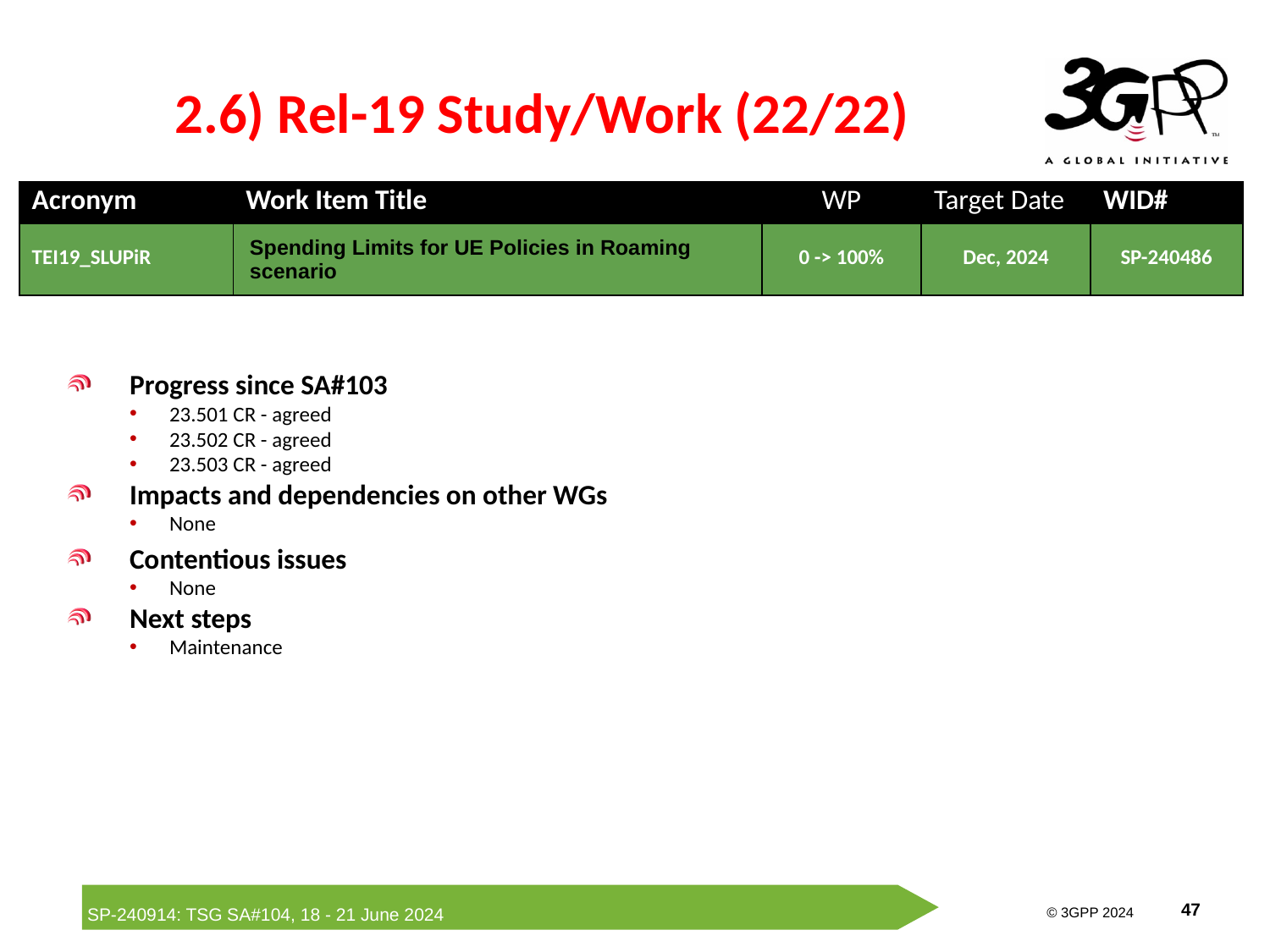

# 2.6) Rel-19 Study/Work (22/22)
| Acronym | Work Item Title | WP | Target Date | WID# |
| --- | --- | --- | --- | --- |
| TEI19\_SLUPiR | Spending Limits for UE Policies in Roaming scenario | 0 -> 100% | Dec, 2024 | SP-240486 |
Progress since SA#103
23.501 CR - agreed
23.502 CR - agreed
23.503 CR - agreed
Impacts and dependencies on other WGs
None
Contentious issues
None
Next steps
Maintenance